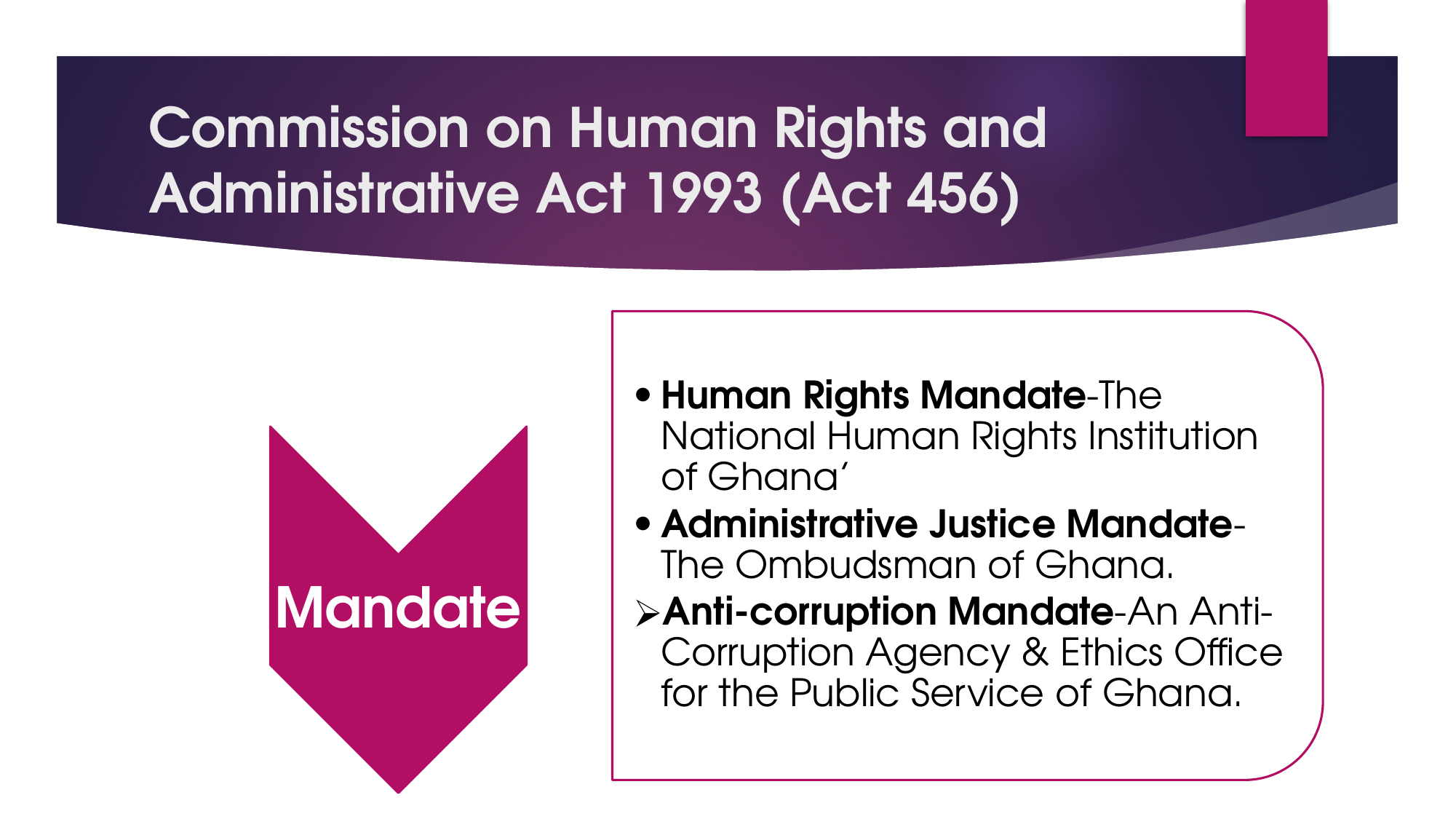

# Commission on Human Rights and Administrative Act 1993 (Act 456)

Human Rights Mandate-The National Human Rights Institution of Ghana’
Administrative Justice Mandate-The Ombudsman of Ghana.
Anti-corruption Mandate-An Anti-Corruption Agency & Ethics Office for the Public Service of Ghana.

Mandate